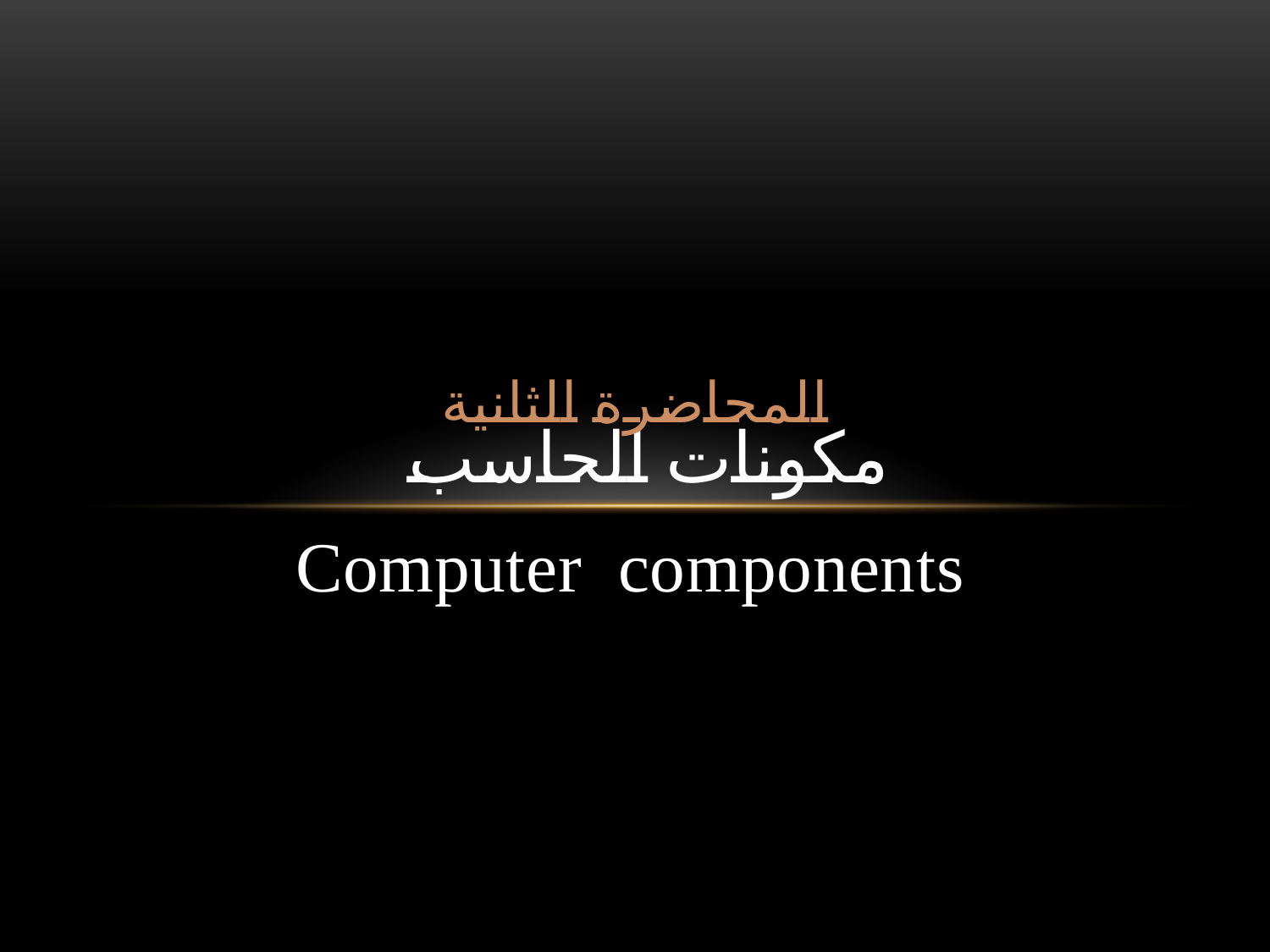

# المحاضرة الثانية
مكونات الحاسب
 Computer  components